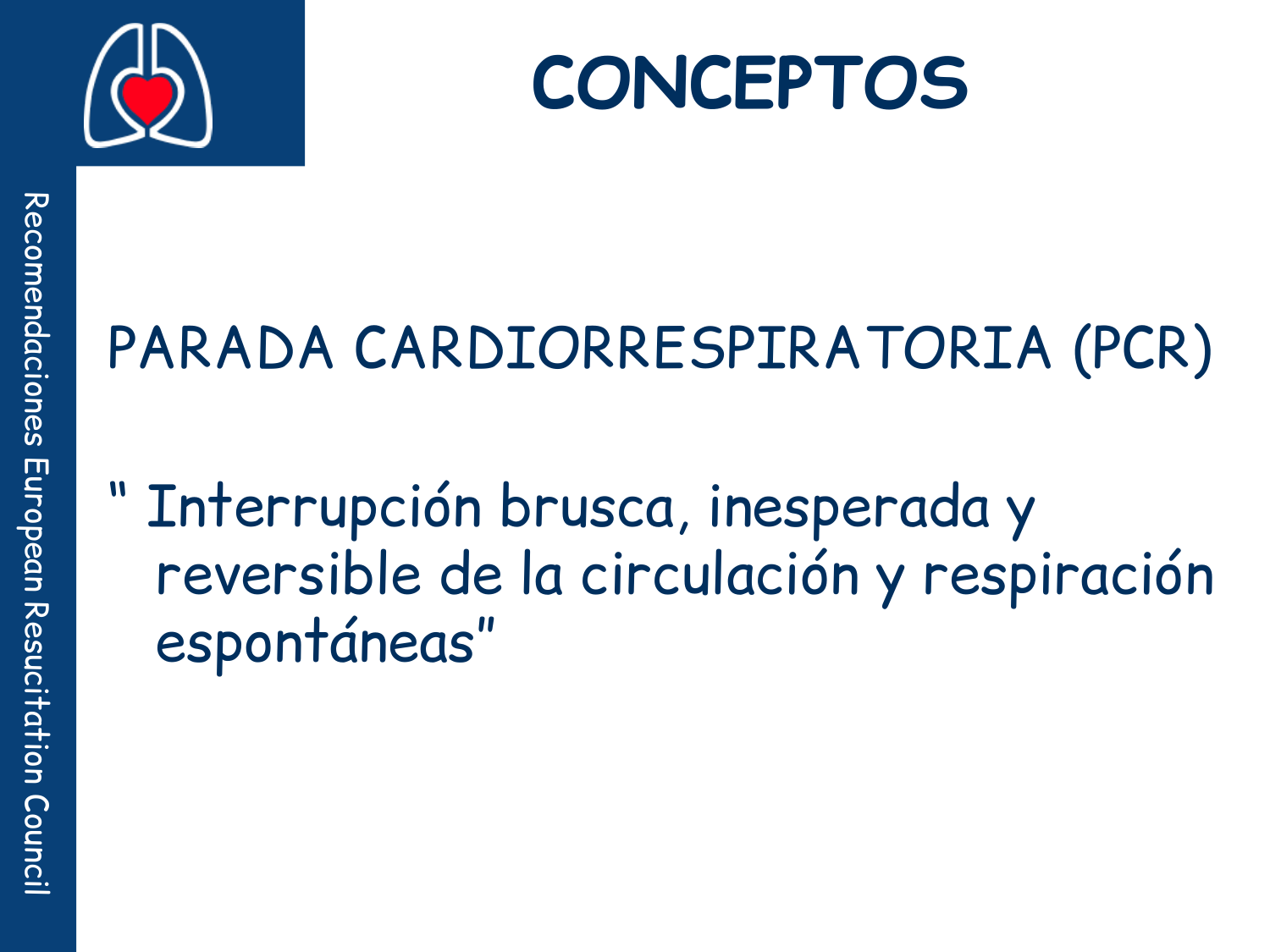

# CONCEPTOS

PARADA CARDIORRESPIRATORIA (PCR)

“ Interrupción brusca, inesperada y reversible de la circulación y respiración espontáneas”